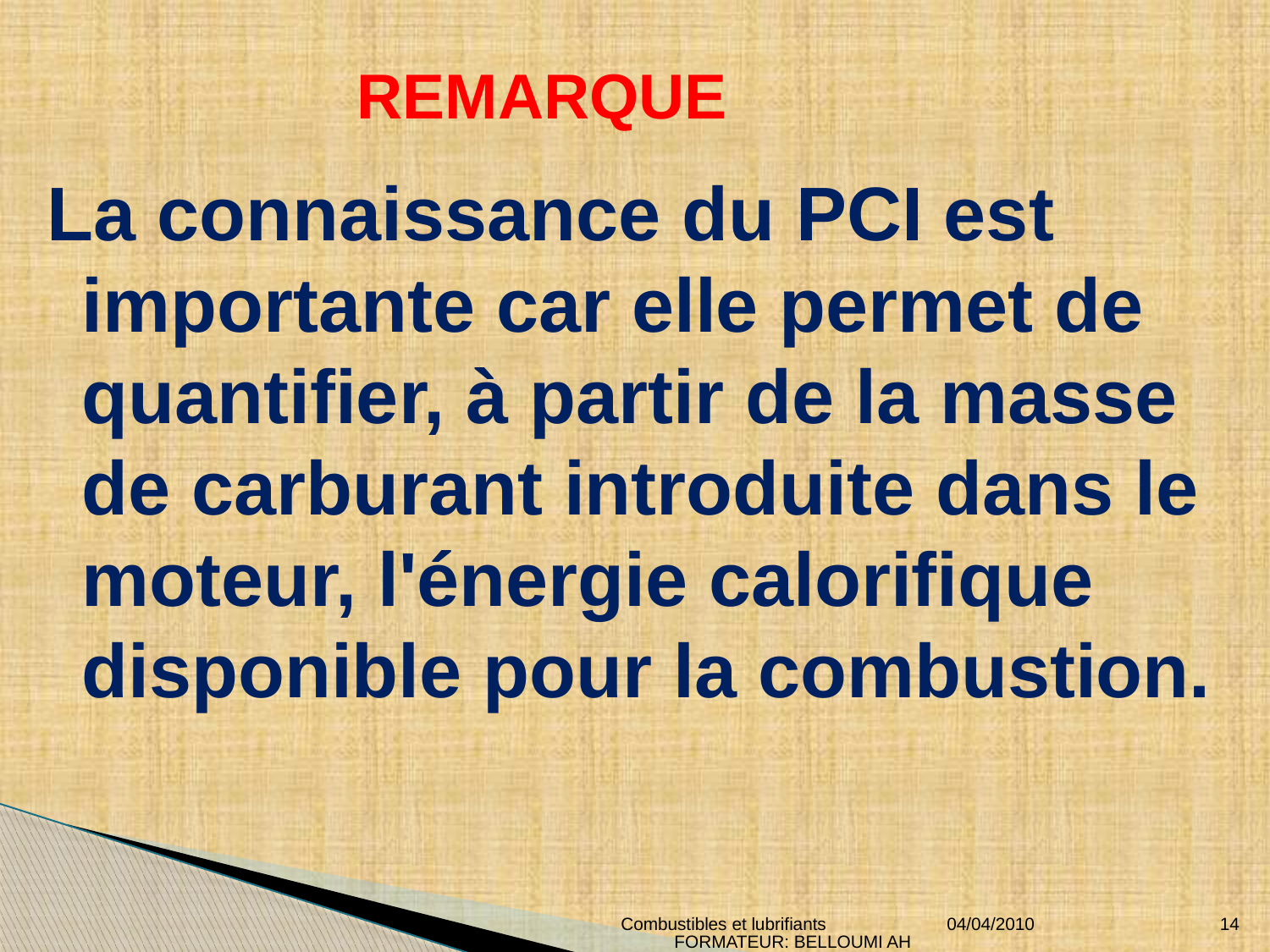

REMARQUE
La connaissance du PCI est importante car elle permet de quantifier, à partir de la masse de carburant introduite dans le moteur, l'énergie calorifique disponible pour la combustion.

Combustibles et lubrifiants                              FORMATEUR: BELLOUMI AHMED
04/04/2010
14